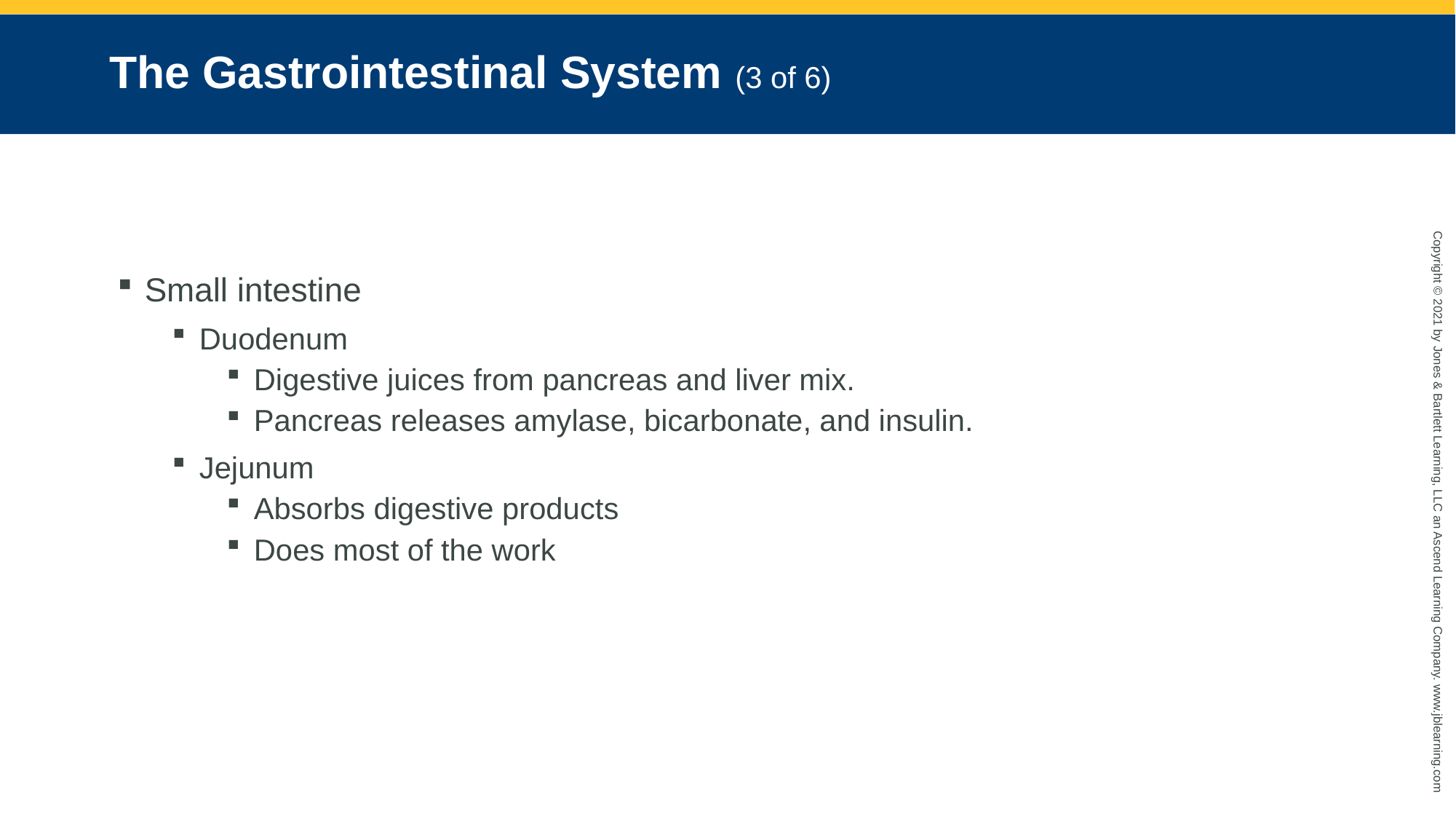

# The Gastrointestinal System (3 of 6)
Small intestine
Duodenum
Digestive juices from pancreas and liver mix.
Pancreas releases amylase, bicarbonate, and insulin.
Jejunum
Absorbs digestive products
Does most of the work